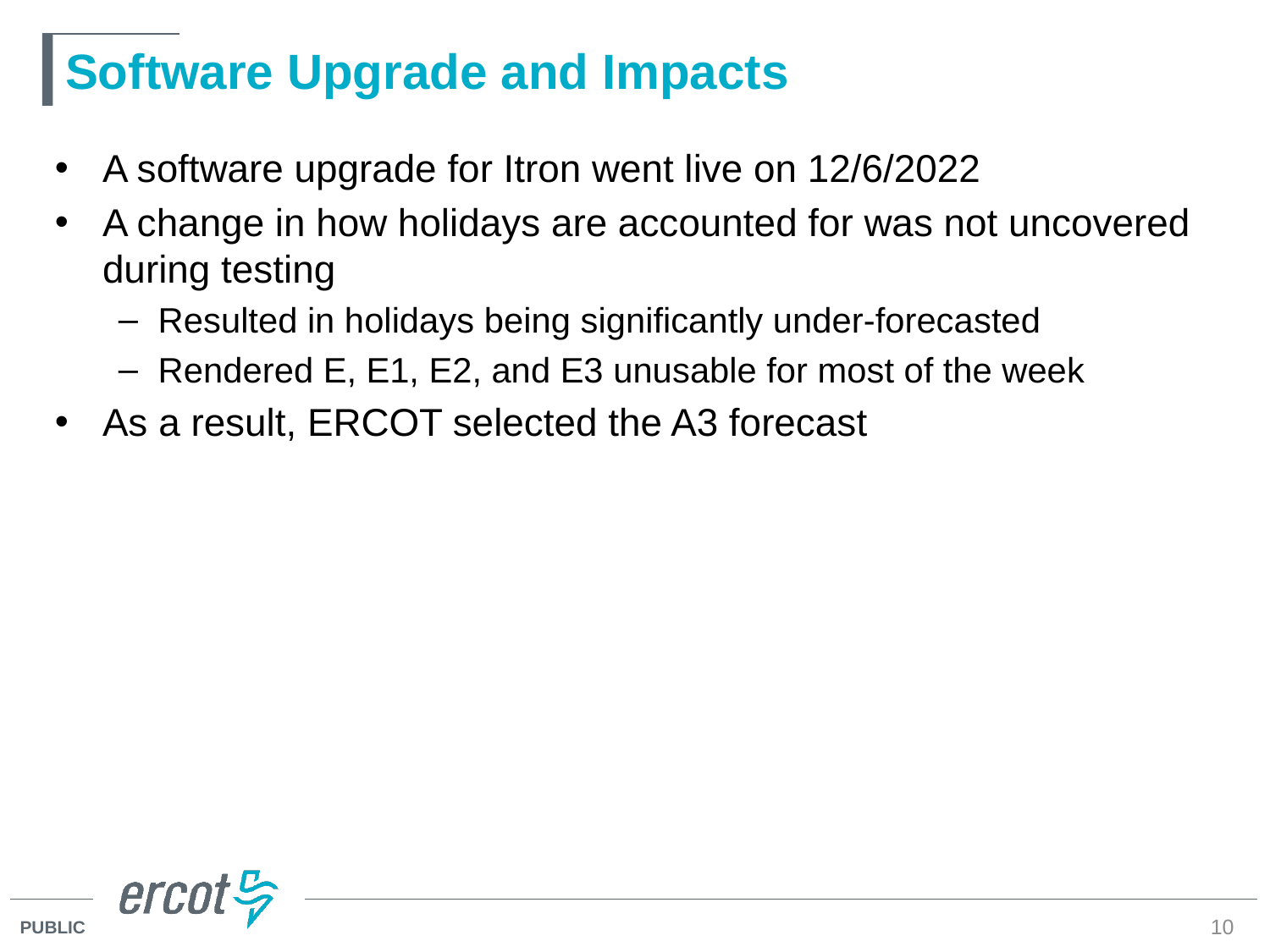

# Software Upgrade and Impacts
A software upgrade for Itron went live on 12/6/2022
A change in how holidays are accounted for was not uncovered during testing
Resulted in holidays being significantly under-forecasted
Rendered E, E1, E2, and E3 unusable for most of the week
As a result, ERCOT selected the A3 forecast

10